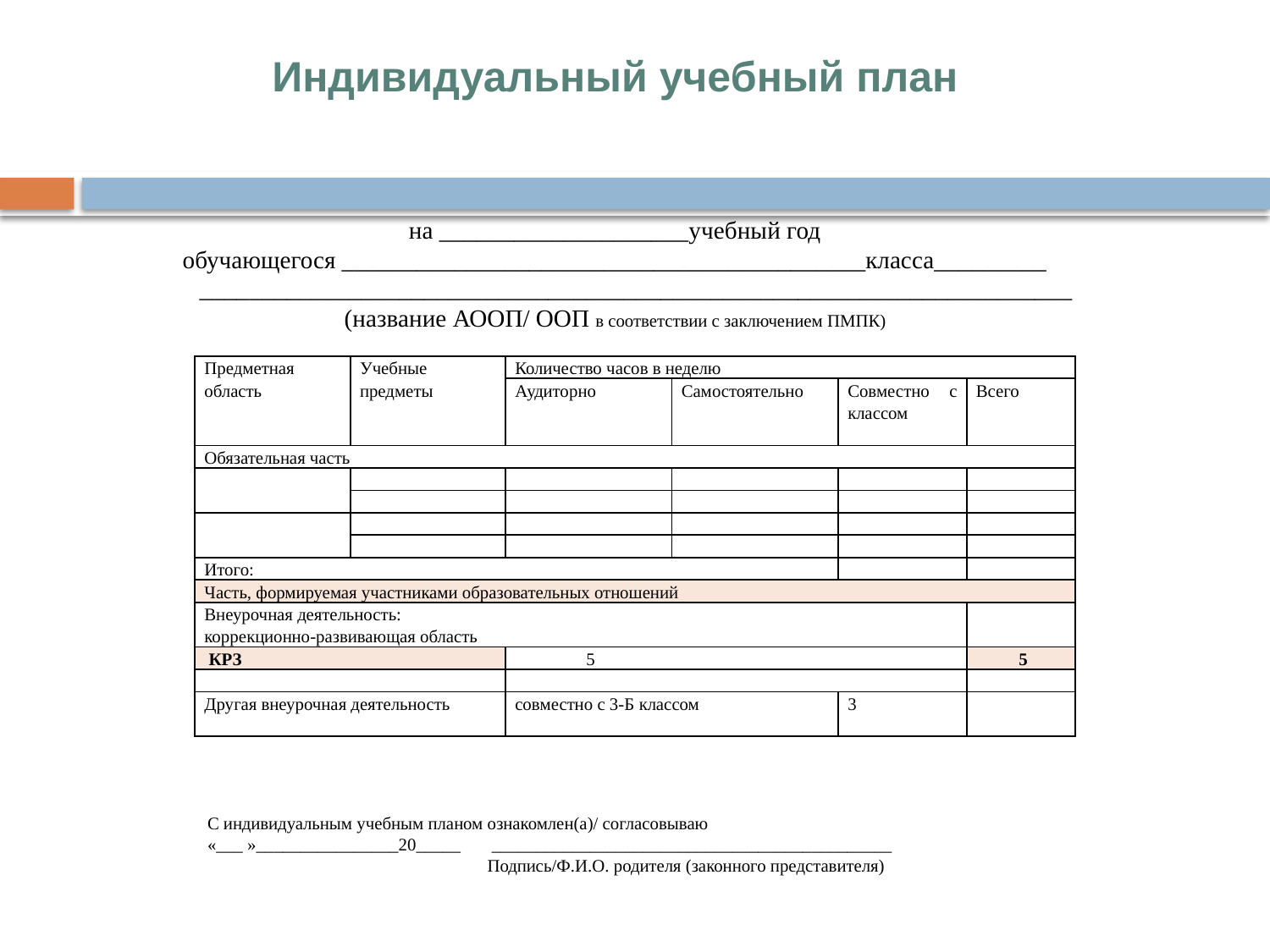

Индивидуальный учебный план

на ____________________учебный год
обучающегося __________________________________________класса_________
       ______________________________________________________________________
(название АООП/ ООП в соответствии с заключением ПМПК)
| Предметная область | Учебные предметы | Количество часов в неделю |  |  |  |
| --- | --- | --- | --- | --- | --- |
|  |  | Аудиторно | Самостоятельно | Совместно с классом | Всего |
| Обязательная часть |  |  |  |  |  |
|  |  |  |  |  |  |
|  |  |  |  |  |  |
|  |  |  |  |  |  |
|  |  |  |  |  |  |
| Итого: |  |  |  |  |  |
| Часть, формируемая участниками образовательных отношений |  |  |  |  |  |
| Внеурочная деятельность: коррекционно-развивающая область |  |  |  |  |  |
| КРЗ |  | 5 |  |  | 5 |
|  |  |  |  |  |  |
| Другая внеурочная деятельность |  | совместно с 3-Б классом |  | 3 |  |
С индивидуальным учебным планом ознакомлен(а)/ согласовываю
«___ »________________20_____       _____________________________________________
                                                               Подпись/Ф.И.О. родителя (законного представителя)